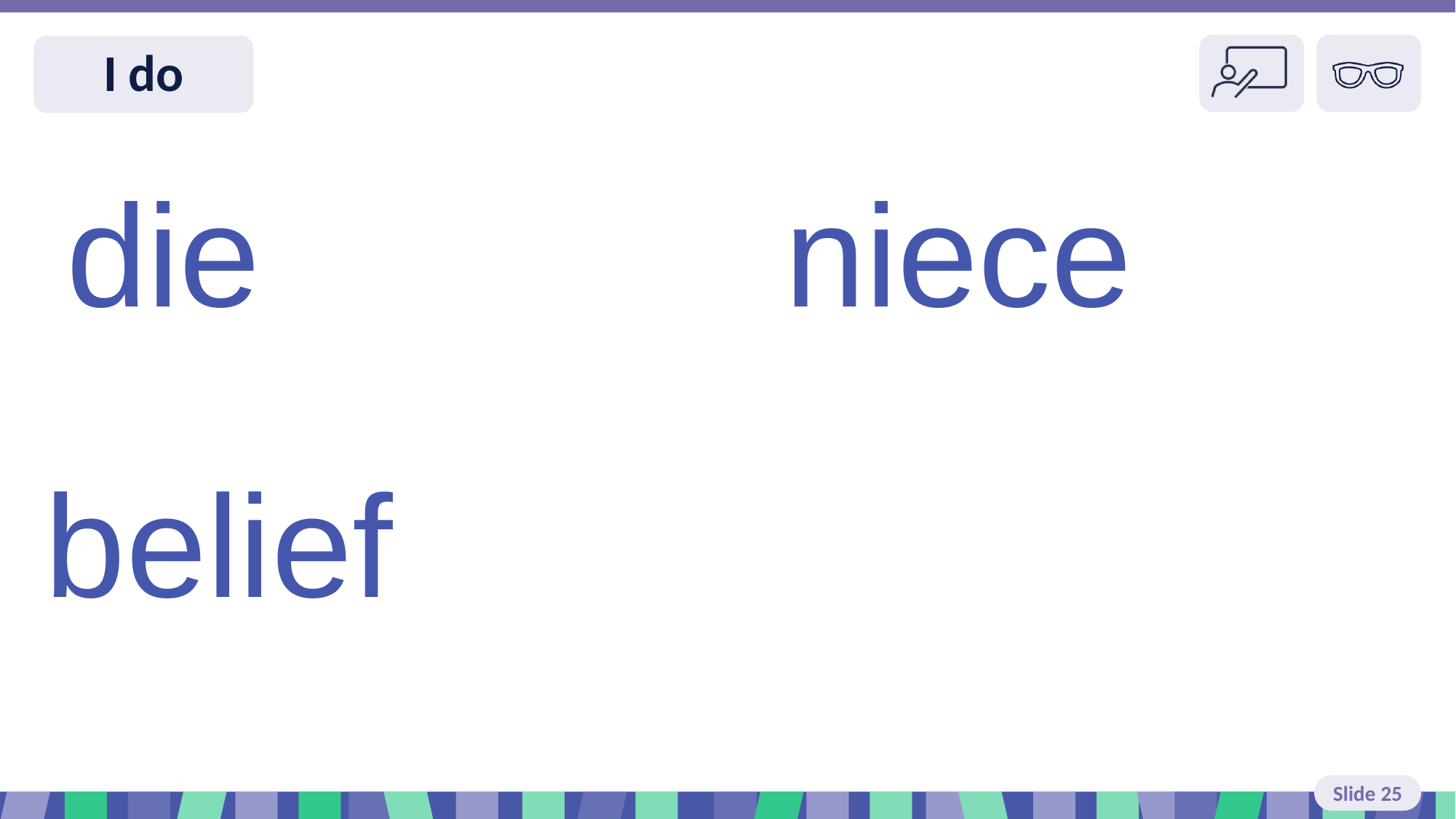

Slide 25 I do
die             niece
belief